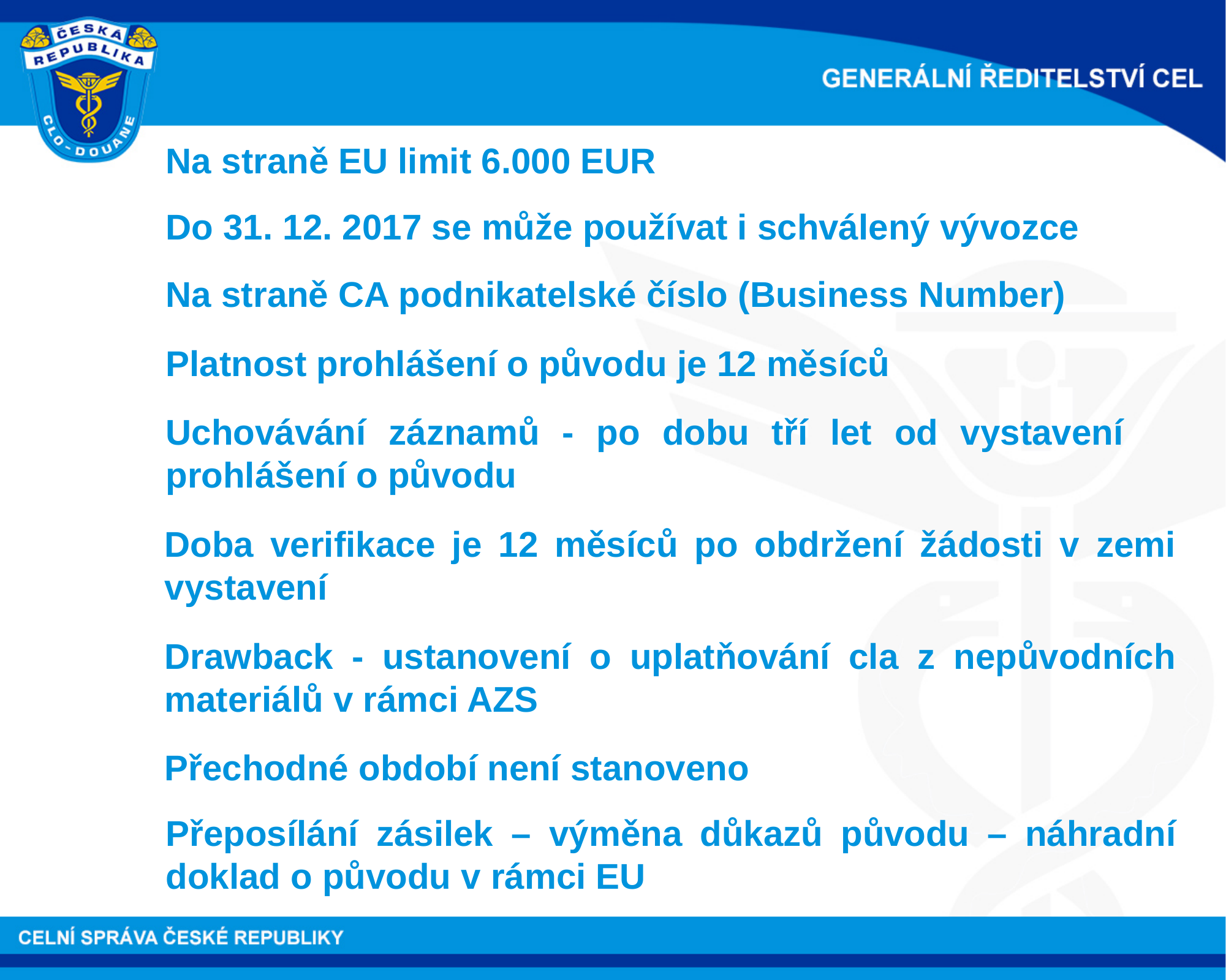

Na straně EU limit 6.000 EUR
Do 31. 12. 2017 se může používat i schválený vývozce
Na straně CA podnikatelské číslo (Business Number)
Platnost prohlášení o původu je 12 měsíců
Uchovávání záznamů - po dobu tří let od vystavení prohlášení o původu
Doba verifikace je 12 měsíců po obdržení žádosti v zemi vystavení
Drawback - ustanovení o uplatňování cla z nepůvodních materiálů v rámci AZS
Přechodné období není stanoveno
Přeposílání zásilek – výměna důkazů původu – náhradní doklad o původu v rámci EU